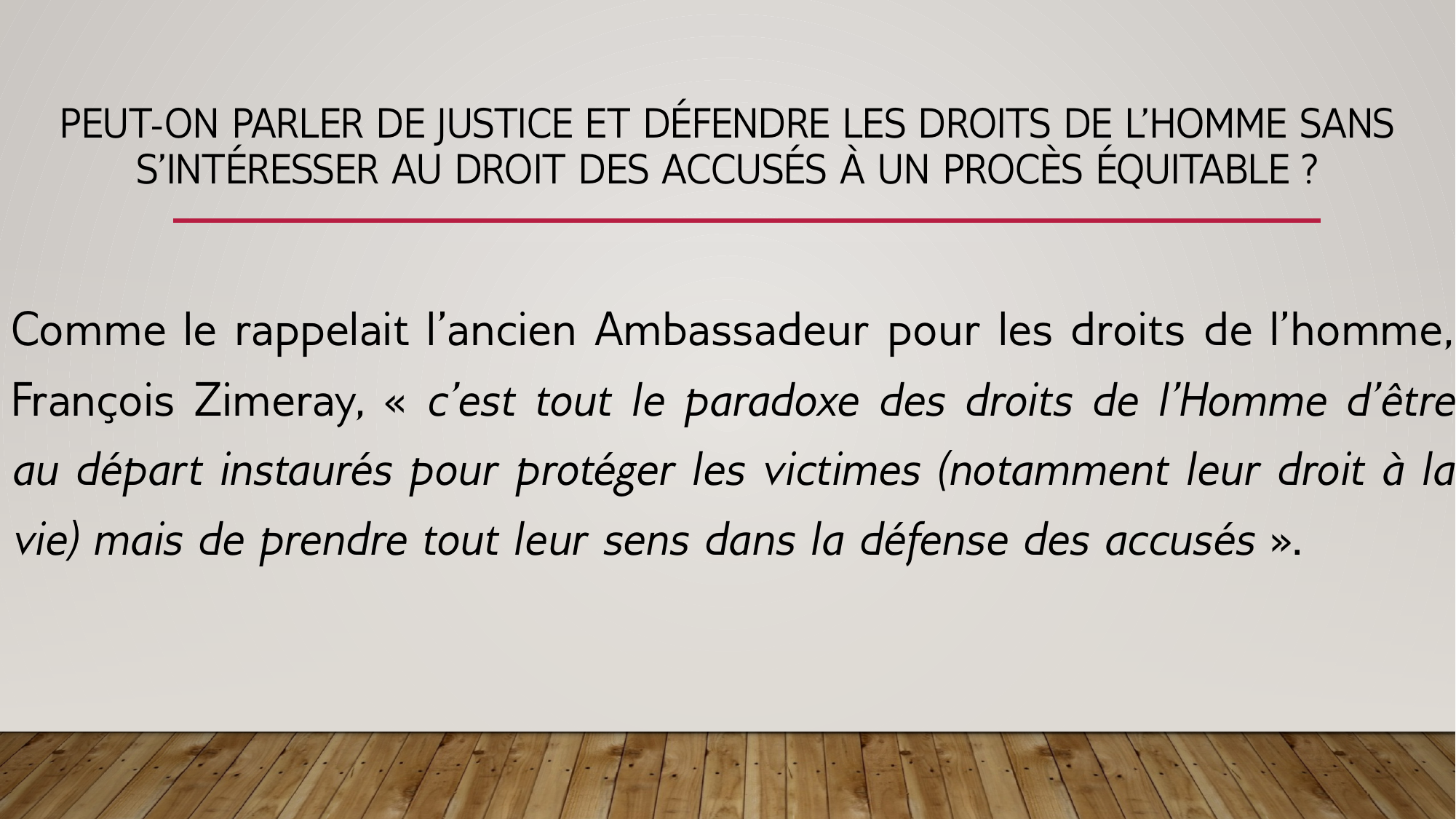

# Peut-on parler de justice et défendre les droits de l’Homme sans s’intéresser au droit des accusés à un procès équitable ?

Comme le rappelait l’ancien Ambassadeur pour les droits de l’homme, François Zimeray, « c’est tout le paradoxe des droits de l’Homme d’être au départ instaurés pour protéger les victimes (notamment leur droit à la vie) mais de prendre tout leur sens dans la défense des accusés ».